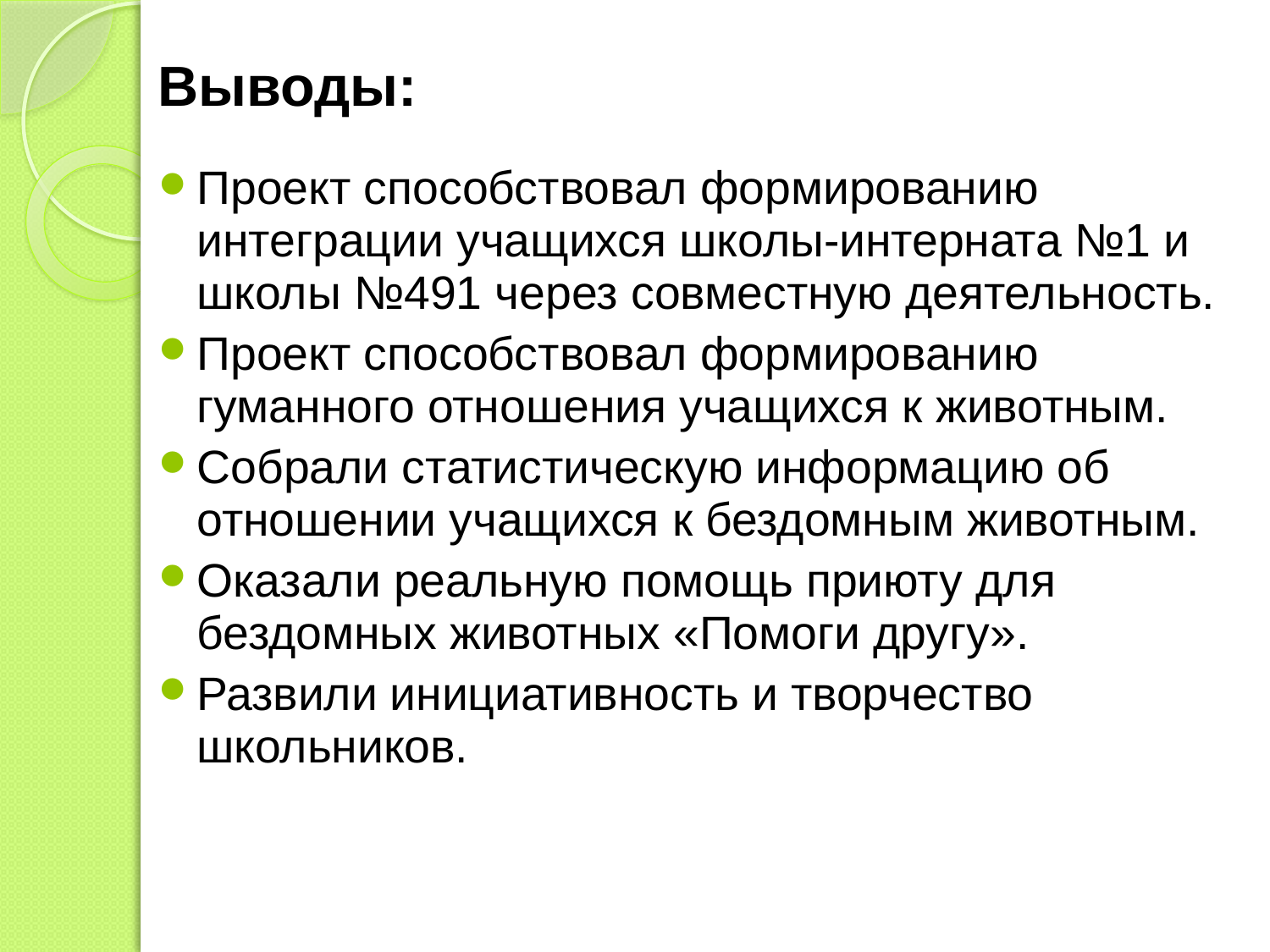

# Выводы:
Проект способствовал формированию интеграции учащихся школы-интерната №1 и школы №491 через совместную деятельность.
Проект способствовал формированию гуманного отношения учащихся к животным.
Собрали статистическую информацию об отношении учащихся к бездомным животным.
Оказали реальную помощь приюту для бездомных животных «Помоги другу».
Развили инициативность и творчество школьников.